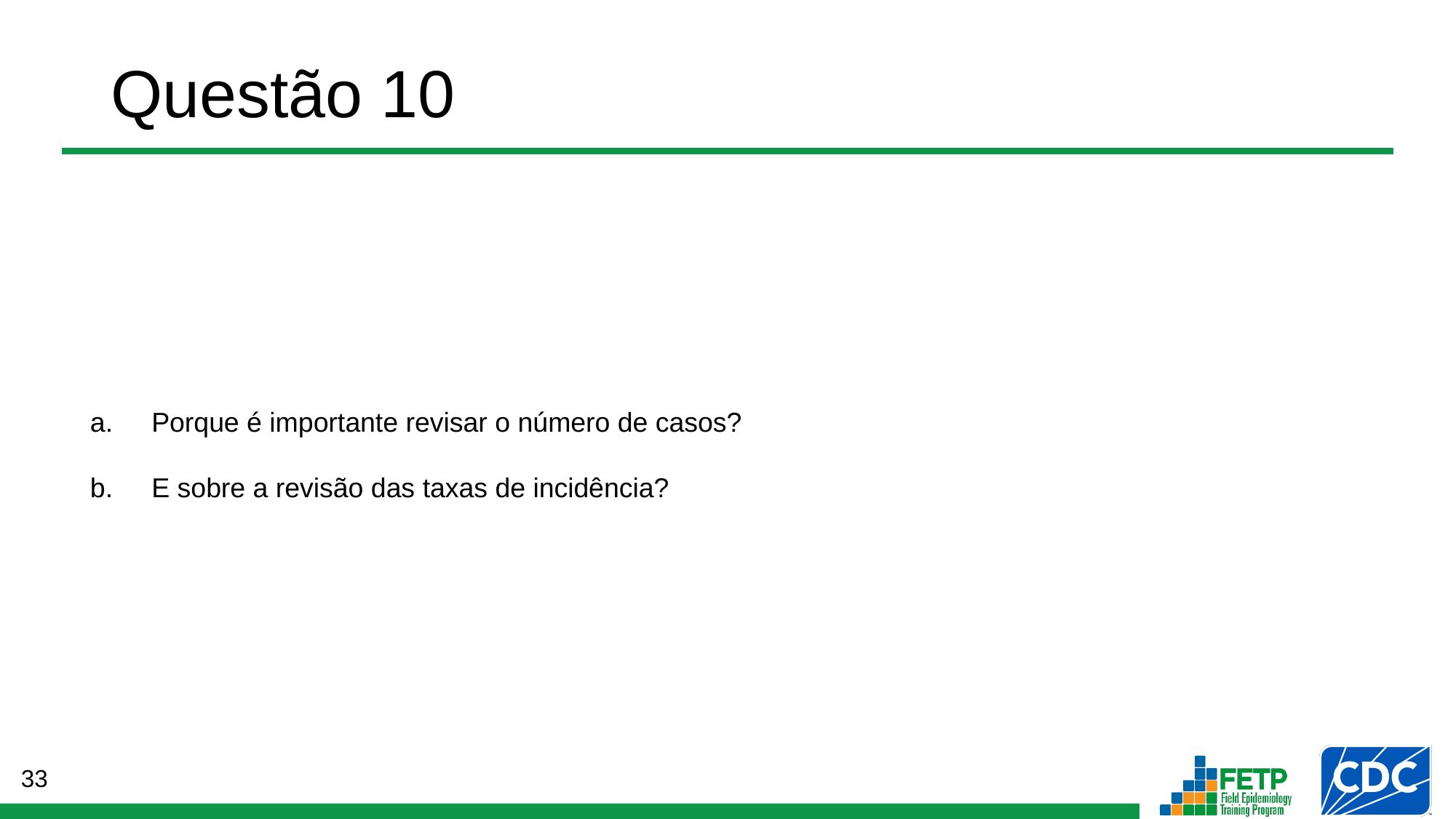

# Questão 10
Porque é importante revisar o número de casos?

E sobre a revisão das taxas de incidência?